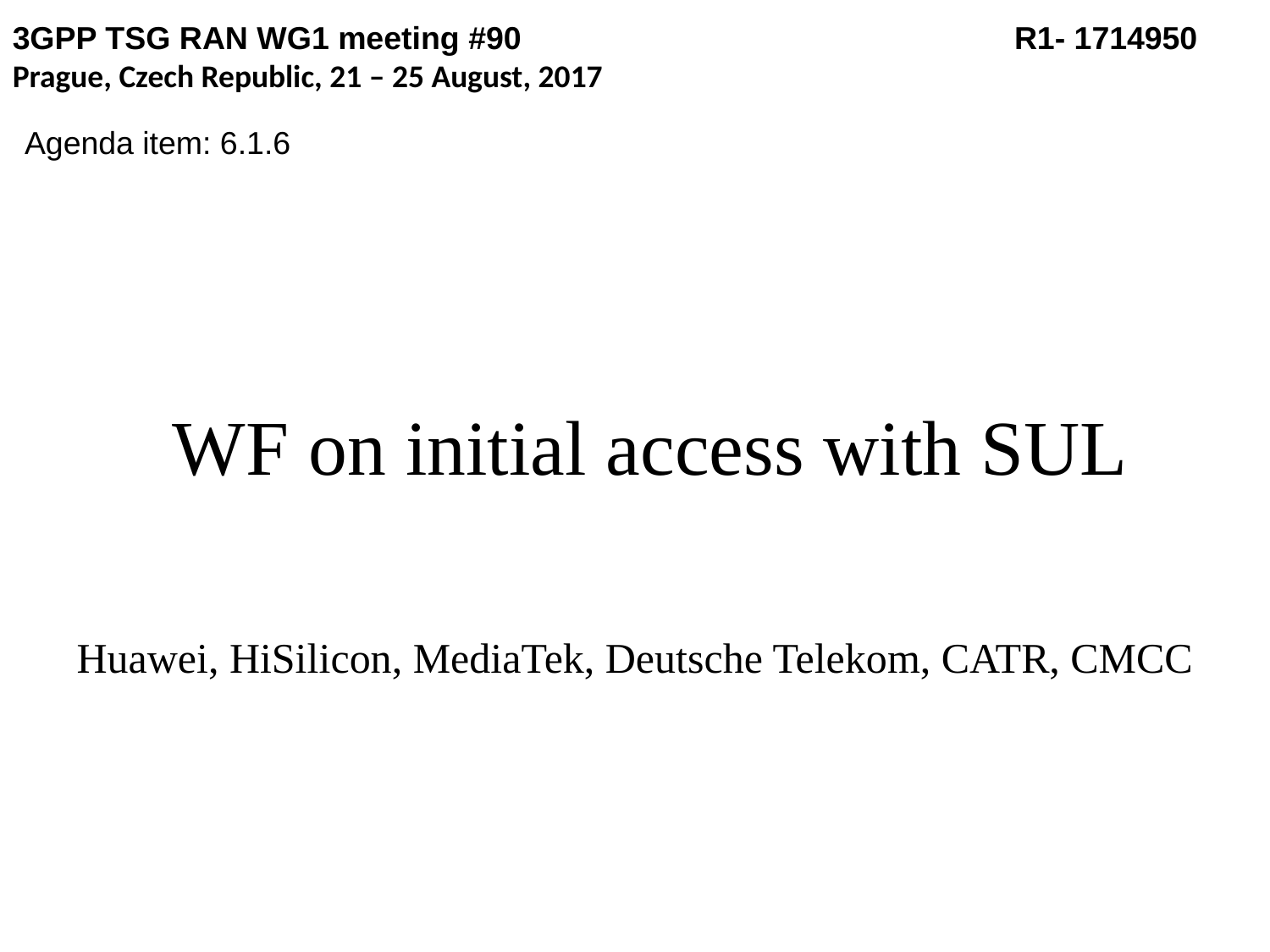

3GPP TSG RAN WG1 meeting #90		                           R1- 1714950
Prague, Czech Republic, 21 – 25 August, 2017
Agenda item: 6.1.6
# WF on initial access with SUL
Huawei, HiSilicon, MediaTek, Deutsche Telekom, CATR, CMCC